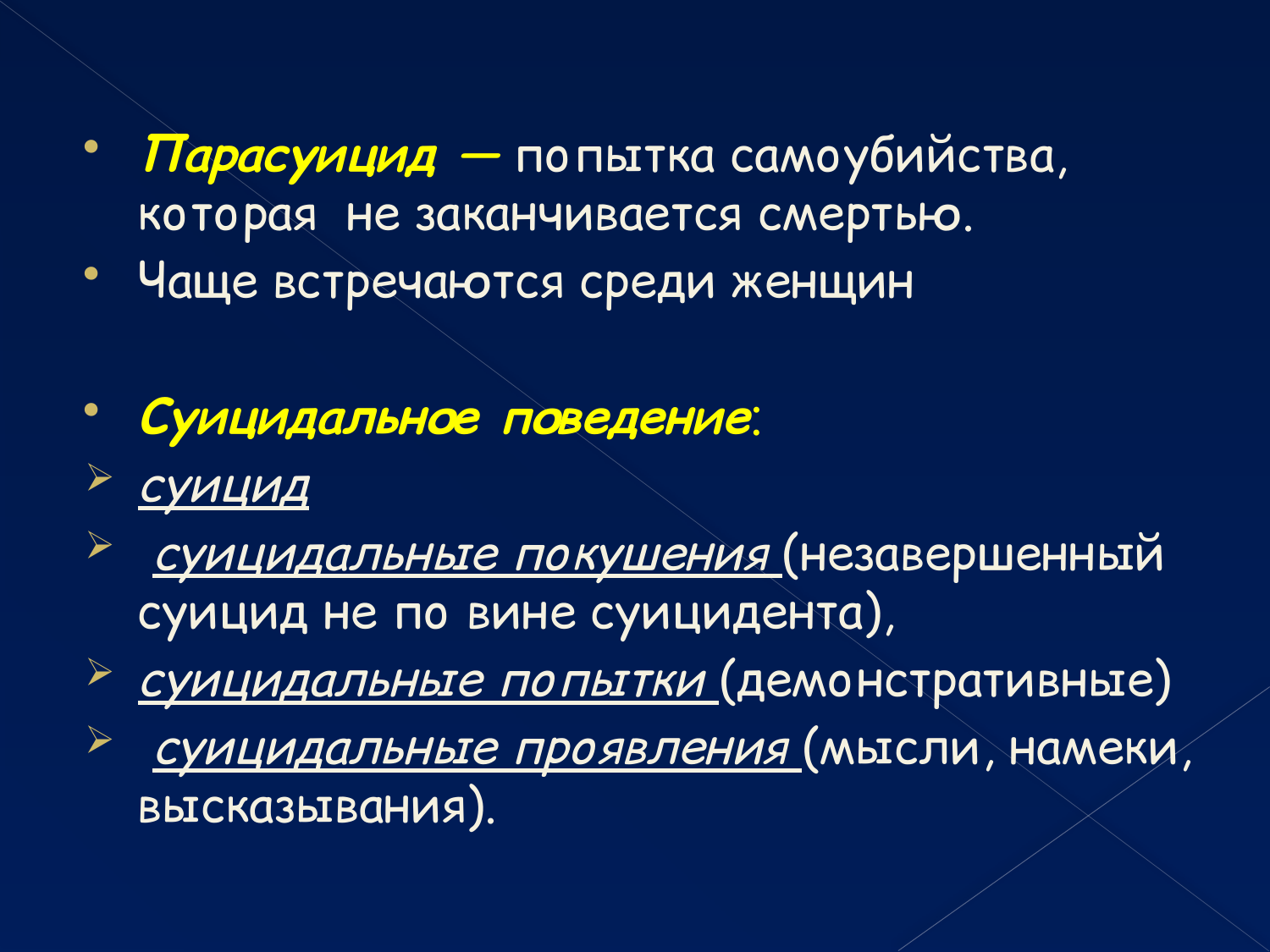

#
Парасуицид — попытка самоубийства,  которая  не заканчивается смертью.
Чаще встречаются среди женщин

Суицидальное поведение:
суицид
 суицидальные покушения (незавершенный суицид не по вине суицидента),
суицидальные попытки (демонстративные)
 суицидальные проявления (мысли, намеки, высказывания).